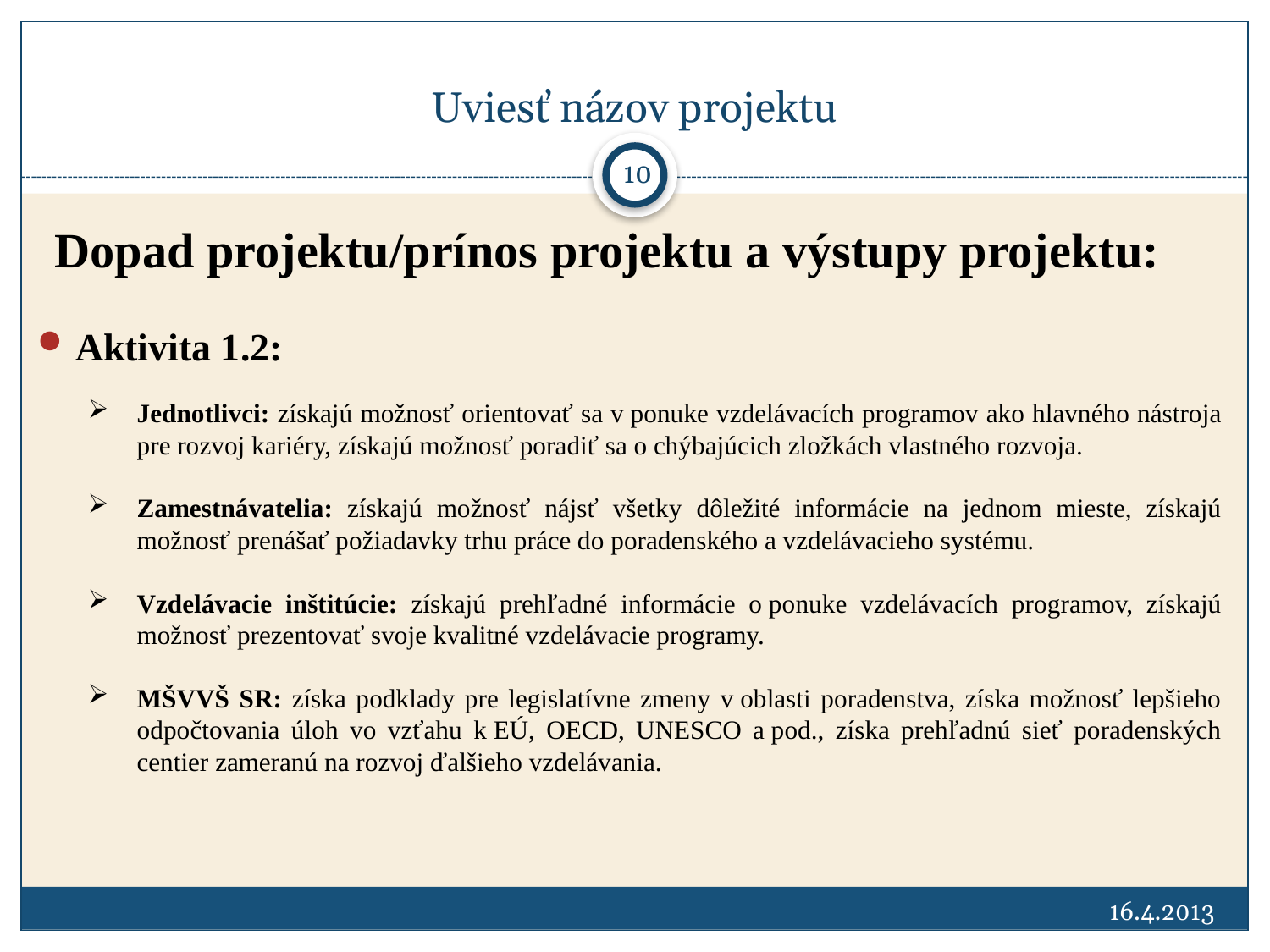

# Uviesť názov projektu
10
Dopad projektu/prínos projektu a výstupy projektu:

Aktivita 1.2:

Jednotlivci: získajú možnosť orientovať sa v ponuke vzdelávacích programov ako hlavného nástroja pre rozvoj kariéry, získajú možnosť poradiť sa o chýbajúcich zložkách vlastného rozvoja.

Zamestnávatelia: získajú možnosť nájsť všetky dôležité informácie na jednom mieste, získajú možnosť prenášať požiadavky trhu práce do poradenského a vzdelávacieho systému.

Vzdelávacie inštitúcie: získajú prehľadné informácie o ponuke vzdelávacích programov, získajú možnosť prezentovať svoje kvalitné vzdelávacie programy.

MŠVVŠ SR: získa podklady pre legislatívne zmeny v oblasti poradenstva, získa možnosť lepšieho odpočtovania úloh vo vzťahu k EÚ, OECD, UNESCO a pod., získa prehľadnú sieť poradenských centier zameranú na rozvoj ďalšieho vzdelávania.
16.4.2013